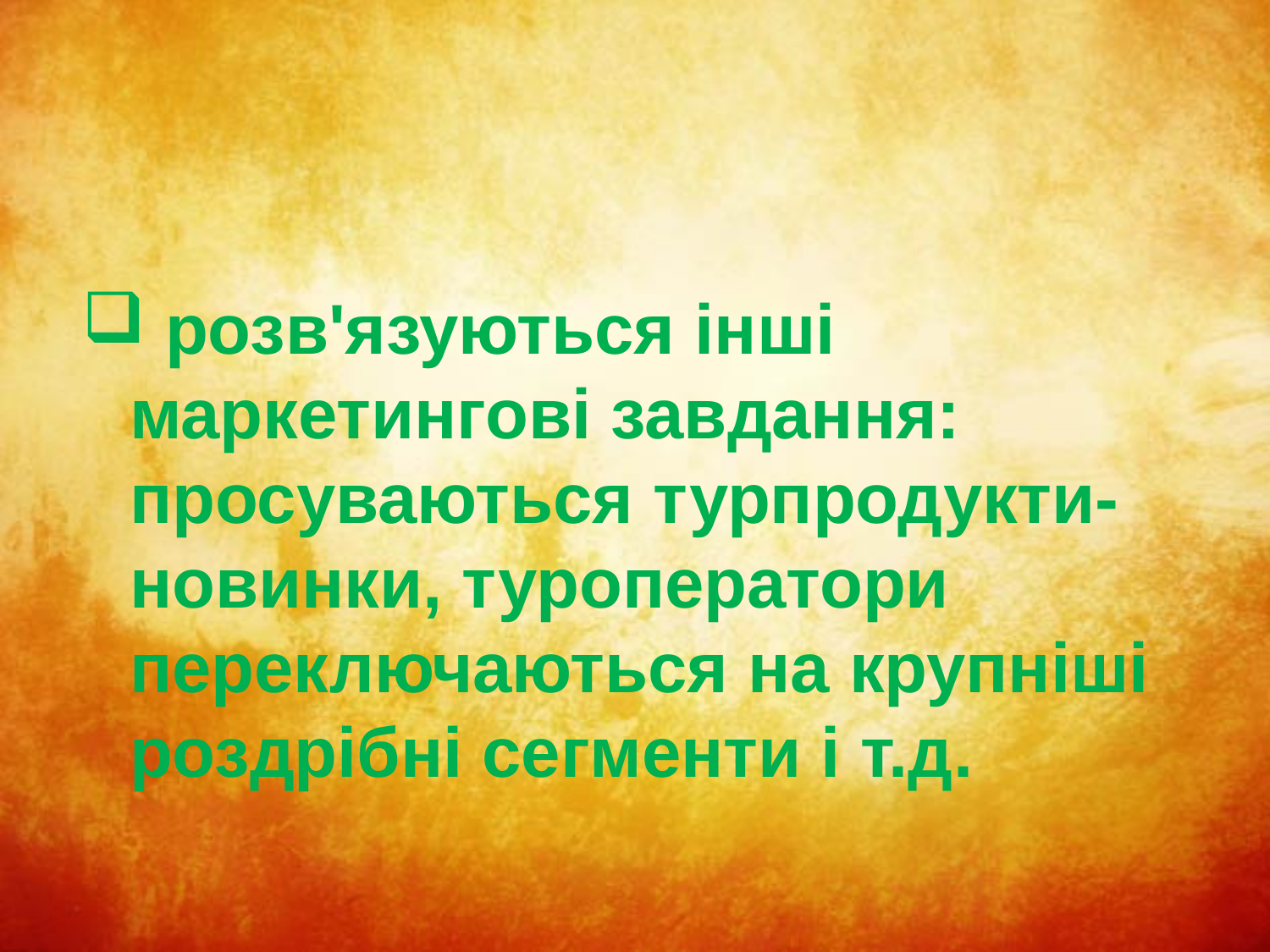

#
 розв'язуються інші маркетингові завдання: просуваються турпродукти-новинки, туроператори переключаються на крупніші роздрібні сегменти і т.д.